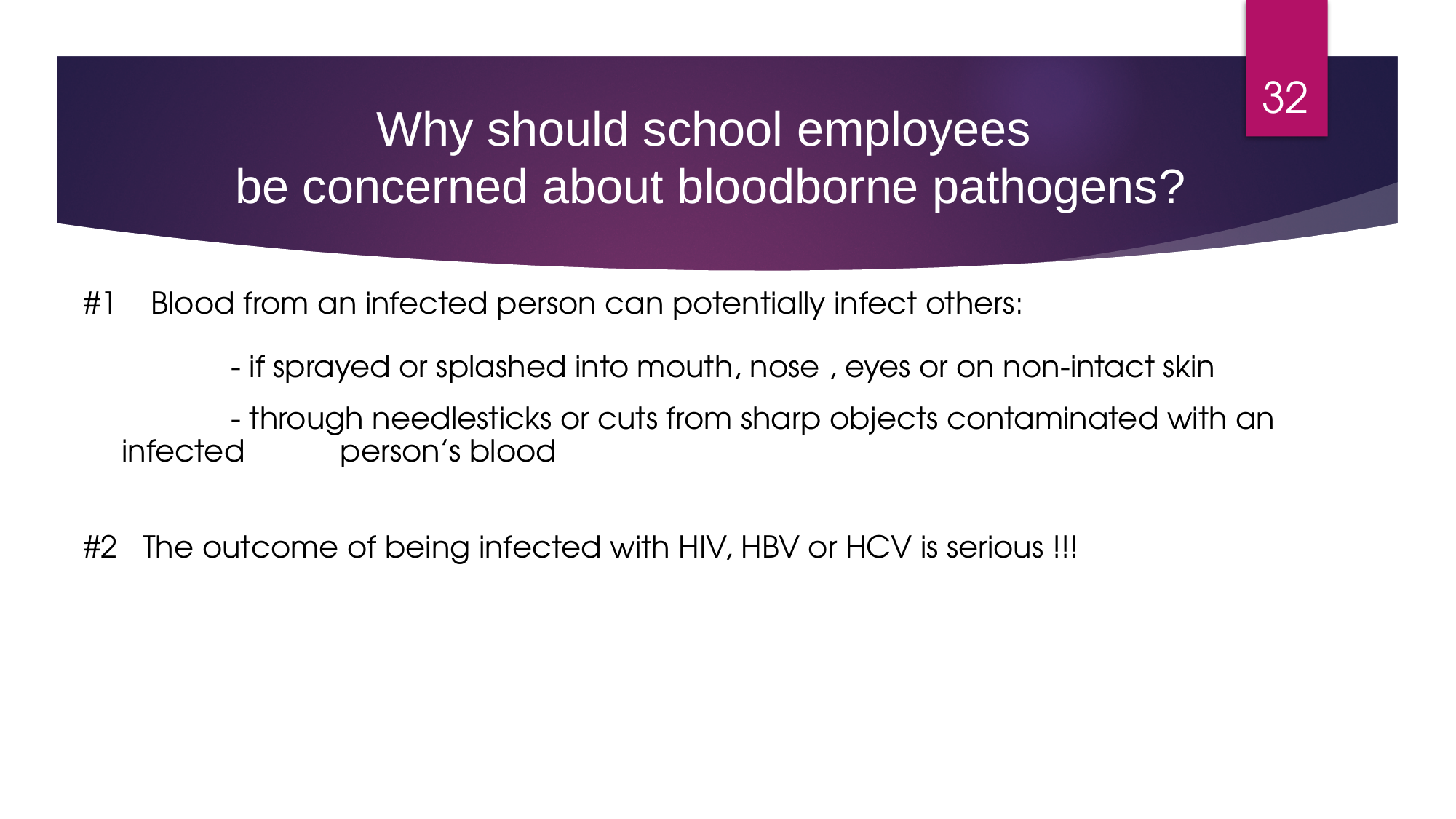

32
Why should school employees
be concerned about bloodborne pathogens?
#1    Blood from an infected person can potentially infect others:
		- if sprayed or splashed into mouth, nose , eyes or on non-intact skin
		- through needlesticks or cuts from sharp objects contaminated with an infected 	person’s blood

#2   The outcome of being infected with HIV, HBV or HCV is serious !!!